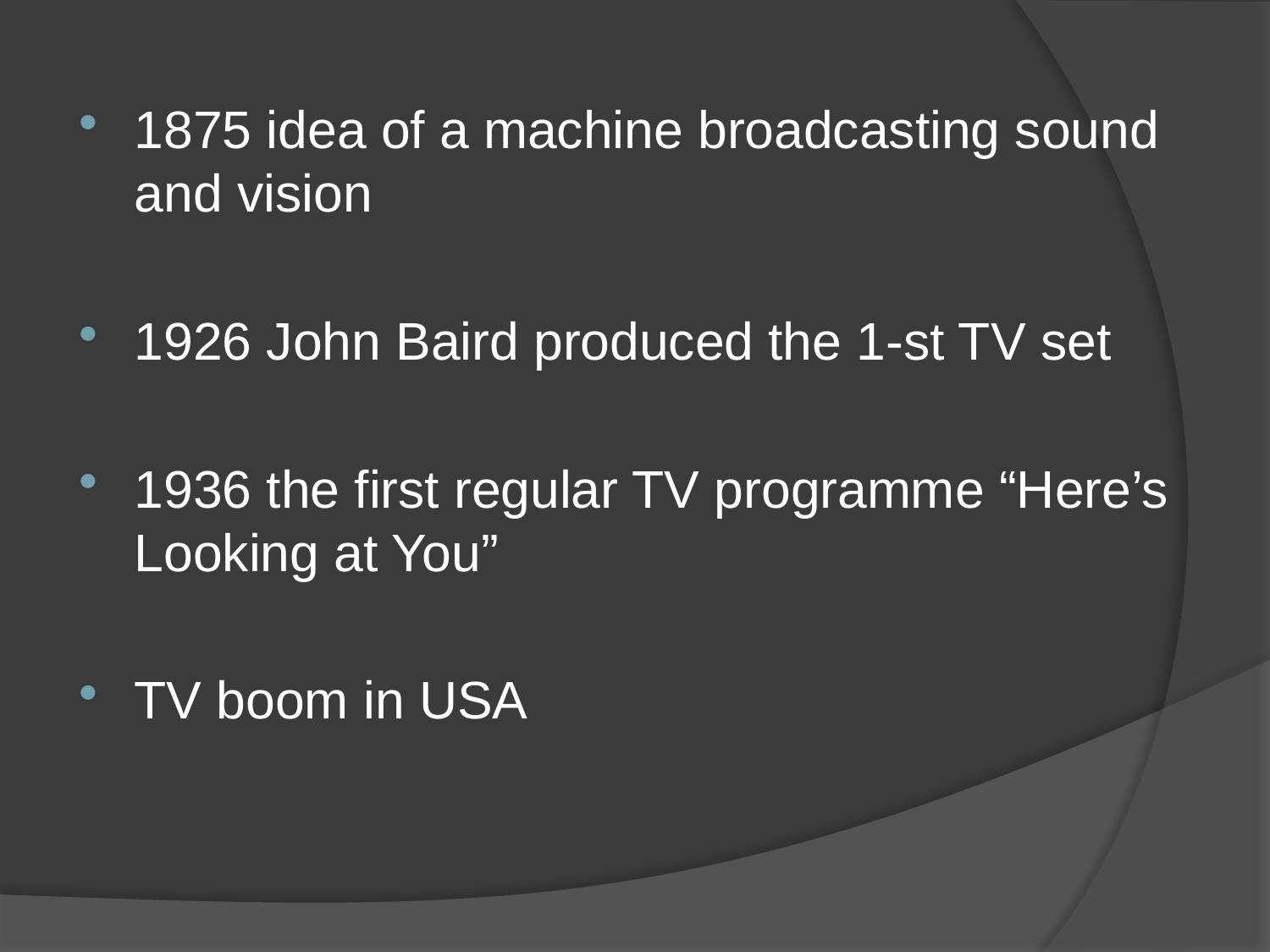

1875 idea of a machine broadcasting sound and vision

1926 John Baird produced the 1-st TV set

1936 the first regular TV programme “Here’s Looking at You”

TV boom in USA